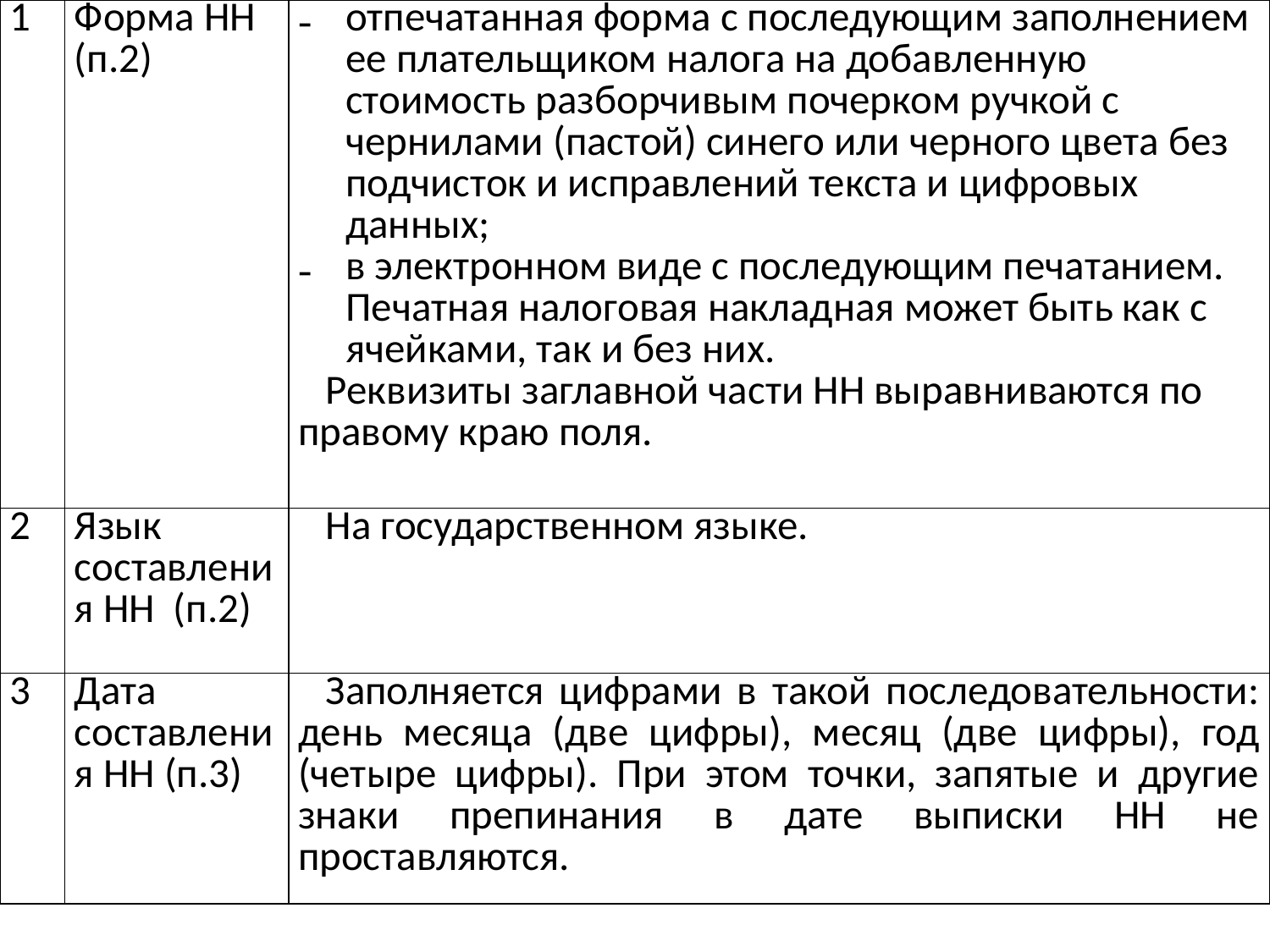

| 1 | Форма НН (п.2) | отпечатанная форма с последующим заполнением ее плательщиком налога на добавленную стоимость разборчивым почерком ручкой с чернилами (пастой) синего или черного цвета без подчисток и исправлений текста и цифровых данных; в электронном виде с последующим печатанием. Печатная налоговая накладная может быть как с ячейками, так и без них. Реквизиты заглавной части НН выравниваются по правому краю поля. |
| --- | --- | --- |
| 2 | Язык составления НН (п.2) | На государственном языке. |
| 3 | Дата составления НН (п.3) | Заполняется цифрами в такой последовательности: день месяца (две цифры), месяц (две цифры), год (четыре цифры). При этом точки, запятые и другие знаки препинания в дате выписки НН не проставляются. |